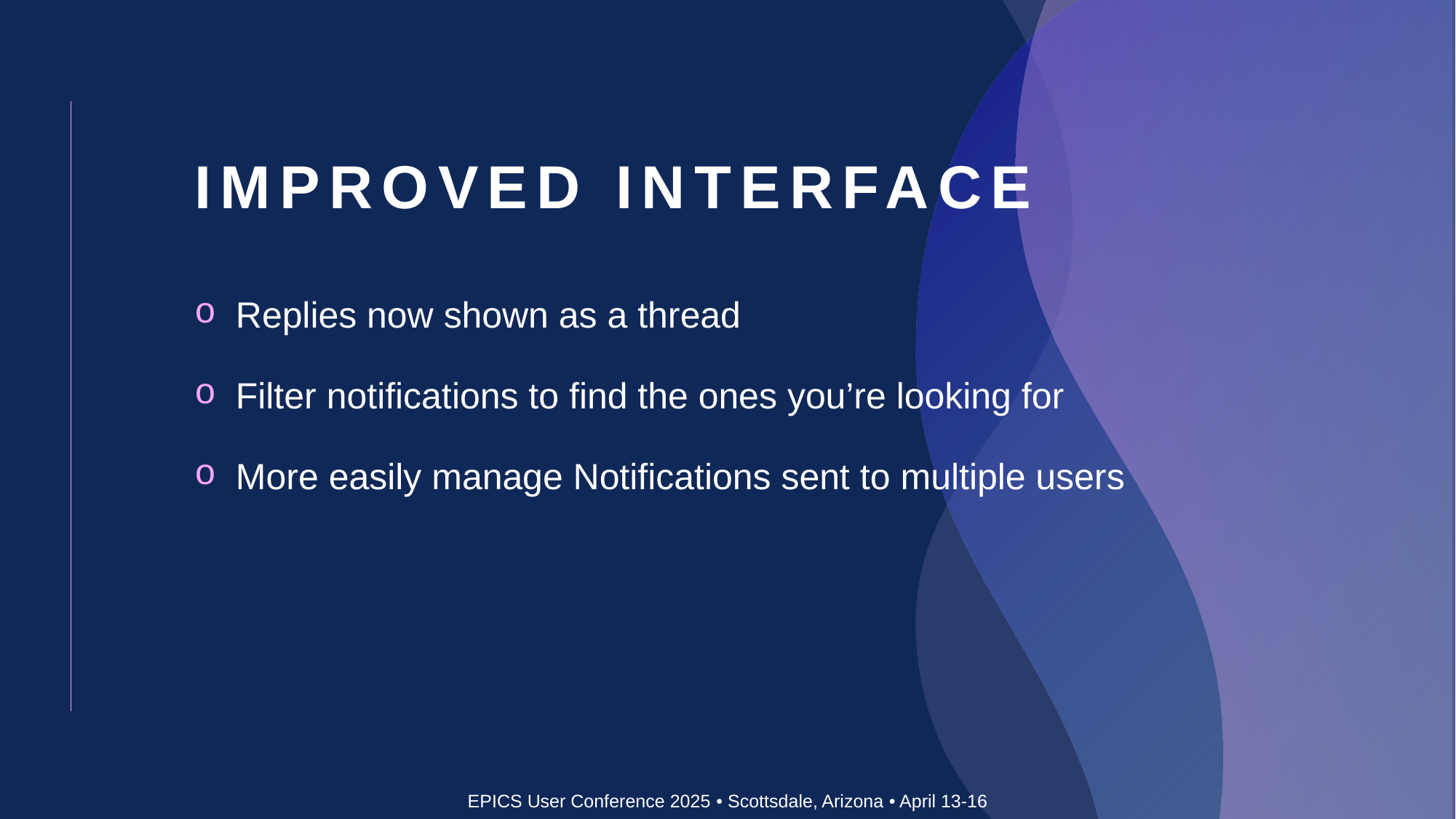

# Improved Interface
Replies now shown as a thread
Filter notifications to find the ones you’re looking for
More easily manage Notifications sent to multiple users